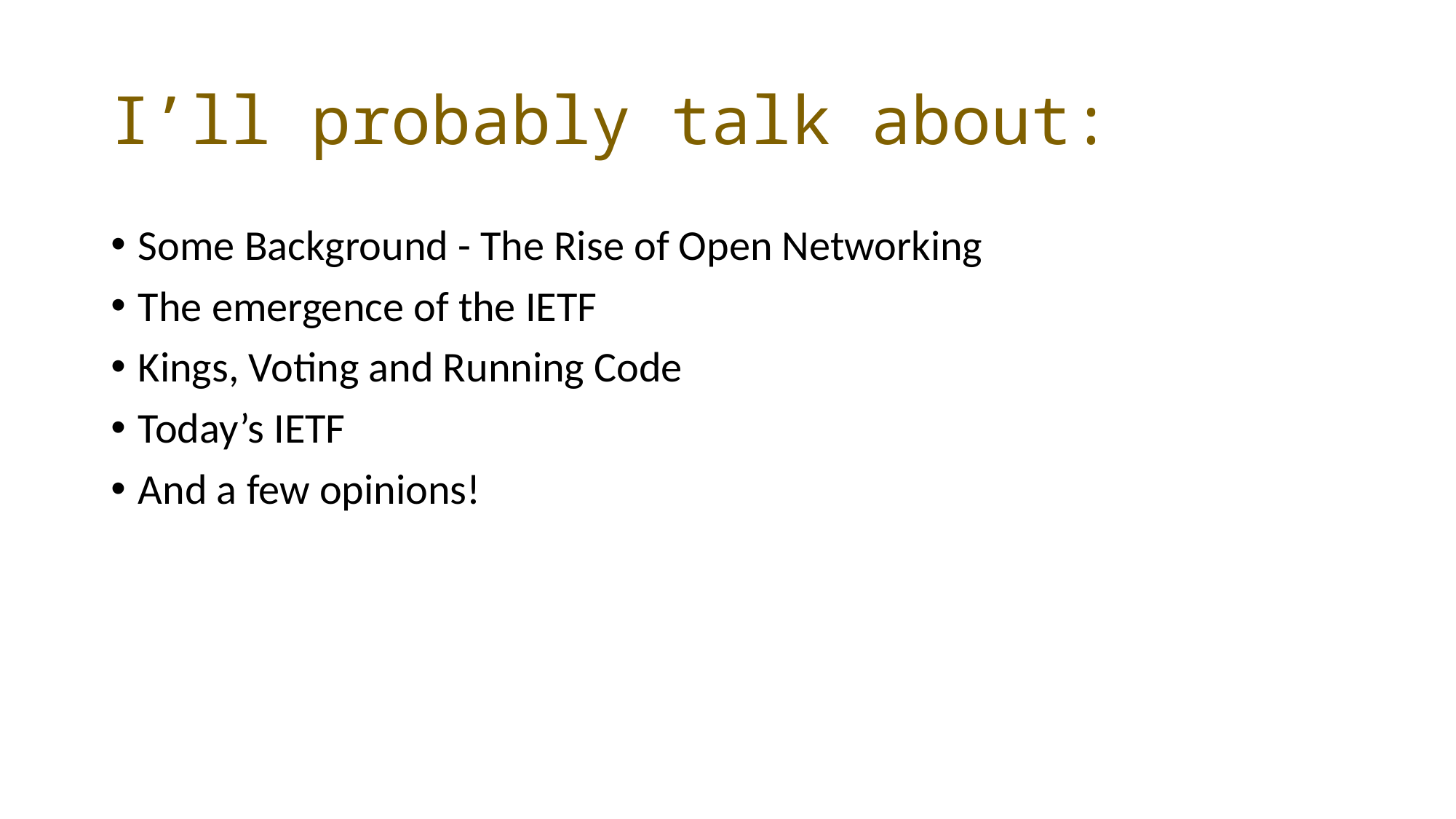

# I’ll probably talk about:
Some Background - The Rise of Open Networking
The emergence of the IETF
Kings, Voting and Running Code
Today’s IETF
And a few opinions!